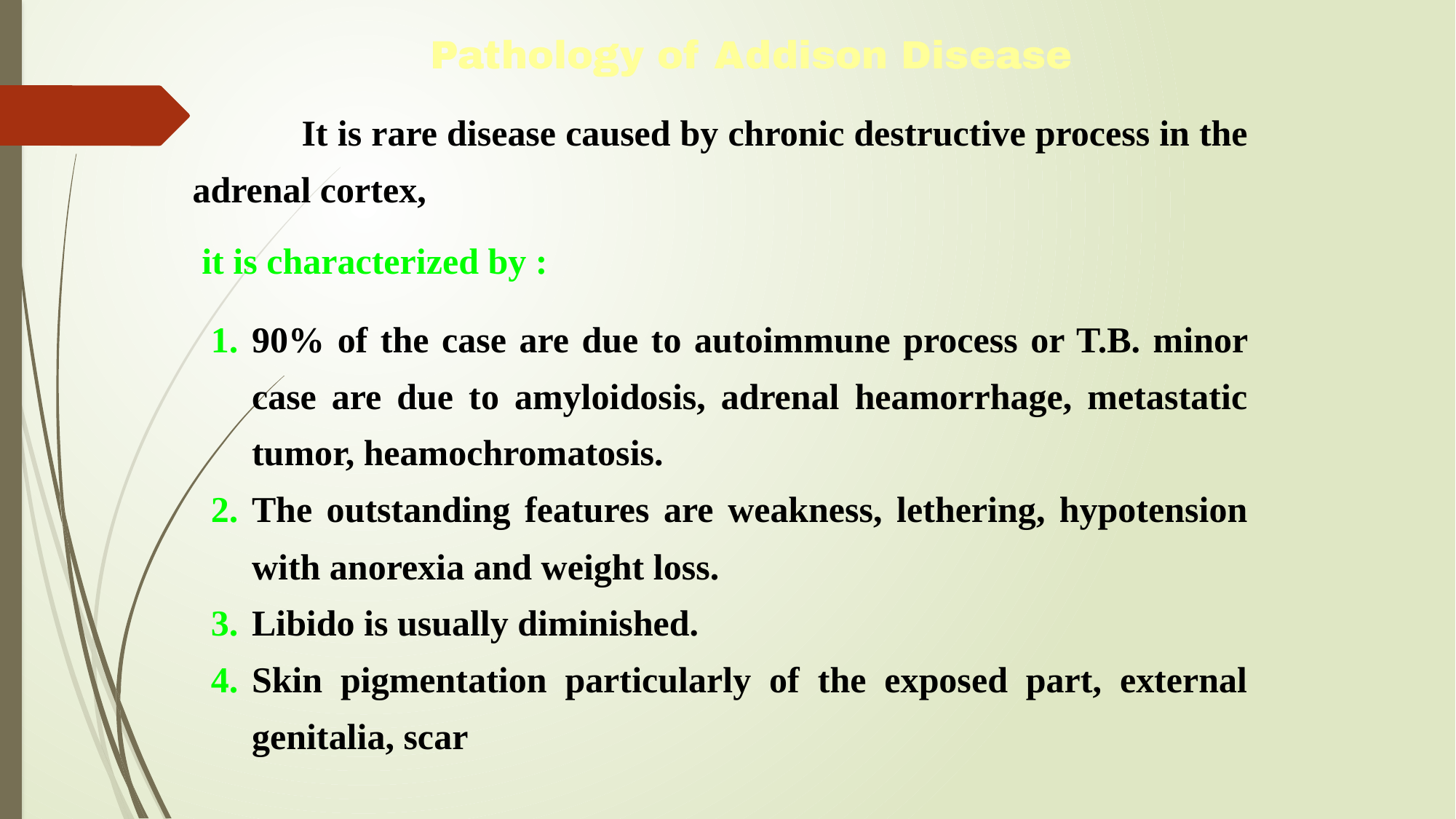

Pathology of Addison Disease
	It is rare disease caused by chronic destructive process in the adrenal cortex,

 it is characterized by :
90% of the case are due to autoimmune process or T.B. minor case are due to amyloidosis, adrenal heamorrhage, metastatic tumor, heamochromatosis.
The outstanding features are weakness, lethering, hypotension with anorexia and weight loss.
Libido is usually diminished.
Skin pigmentation particularly of the exposed part, external genitalia, scar